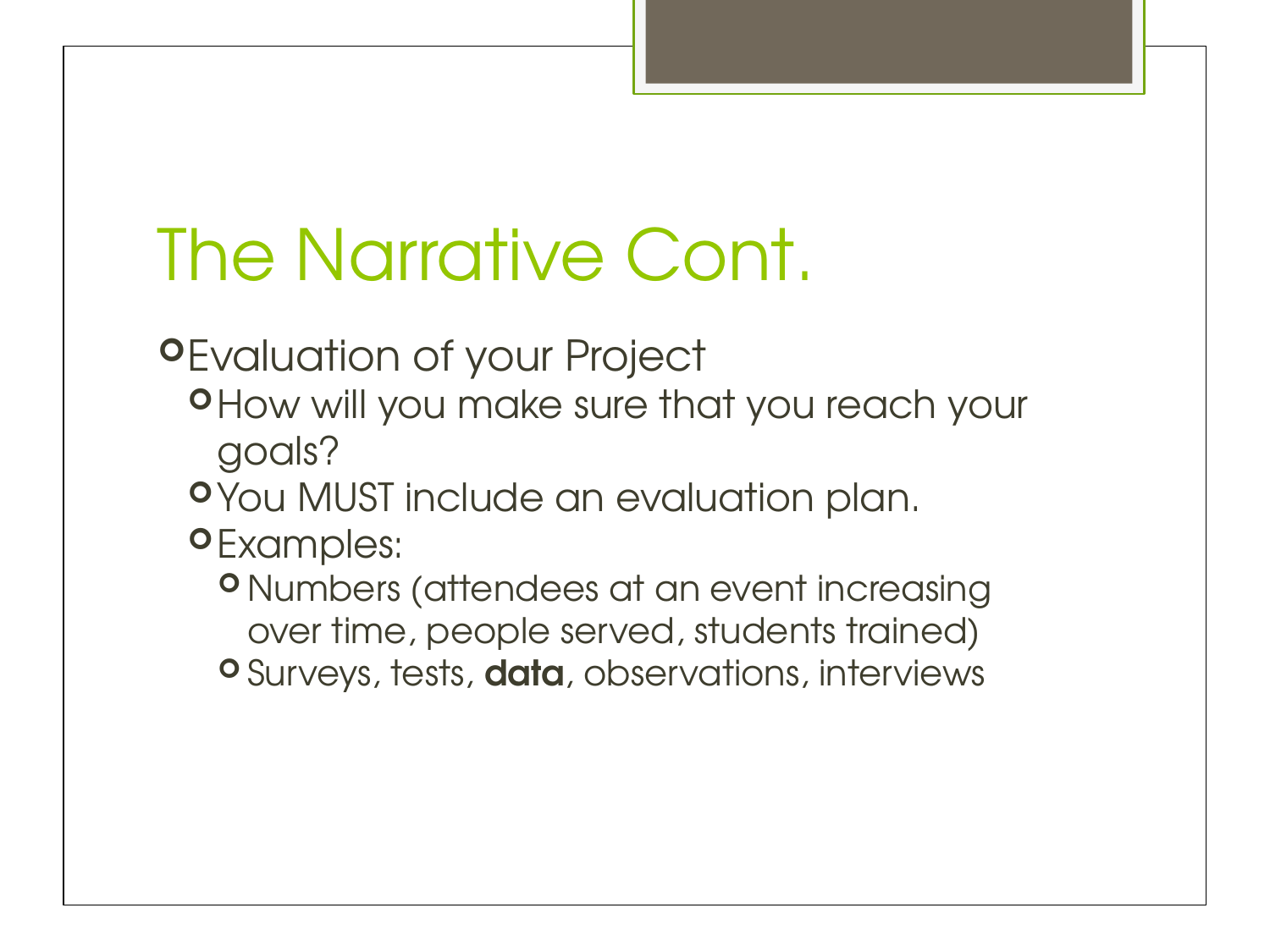

The Narrative Cont.
Evaluation of your Project
How will you make sure that you reach your goals?
You MUST include an evaluation plan.
Examples:
Numbers (attendees at an event increasing over time, people served, students trained)
Surveys, tests, data, observations, interviews